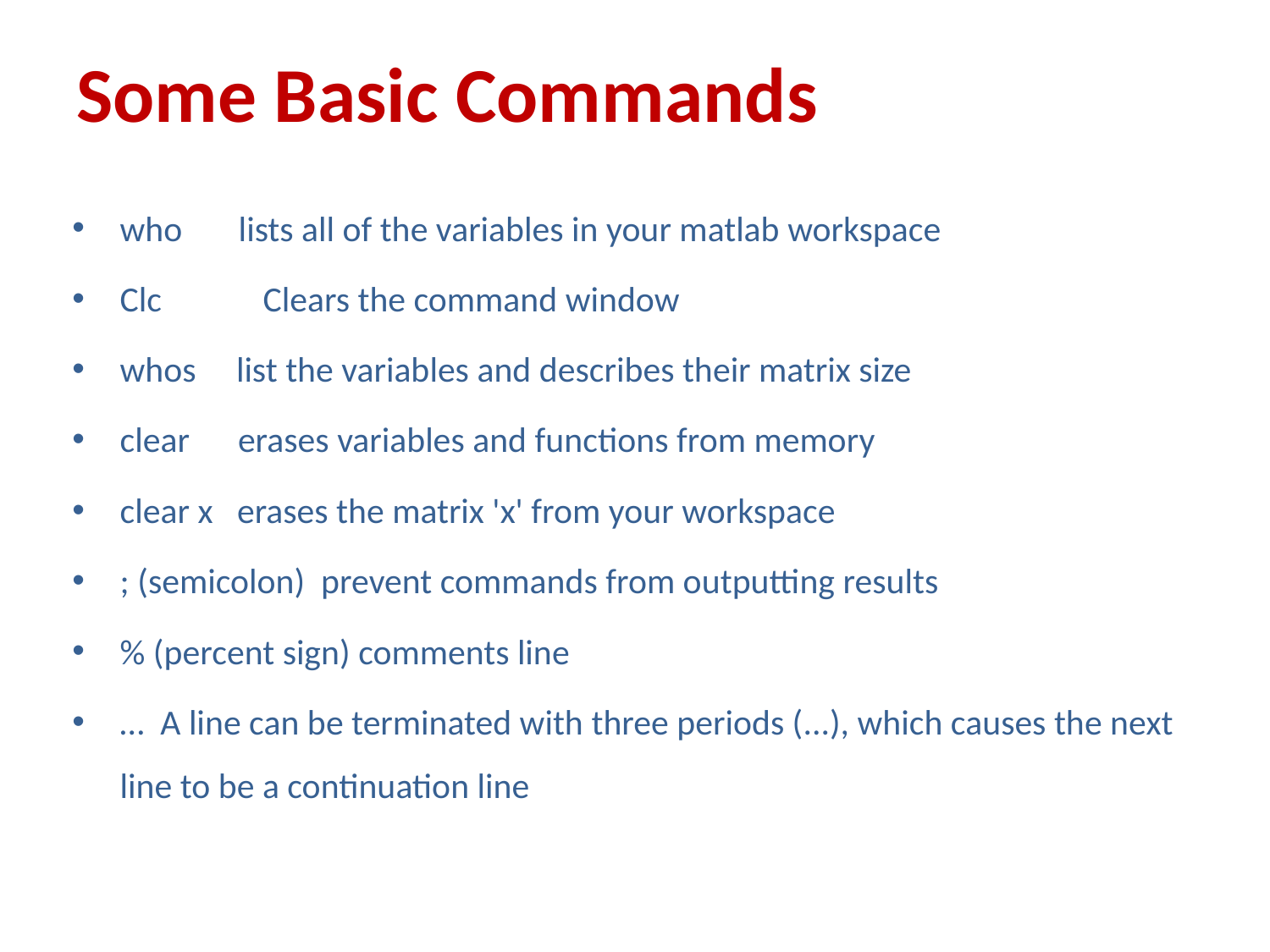

# Some Basic Commands
who       lists all of the variables in your matlab workspace
Clc	  Clears the command window
whos     list the variables and describes their matrix size
clear      erases variables and functions from memory
clear x   erases the matrix 'x' from your workspace
; (semicolon)  prevent commands from outputting results
% (percent sign) comments line
…  A line can be terminated with three periods (...), which causes the next line to be a continuation line